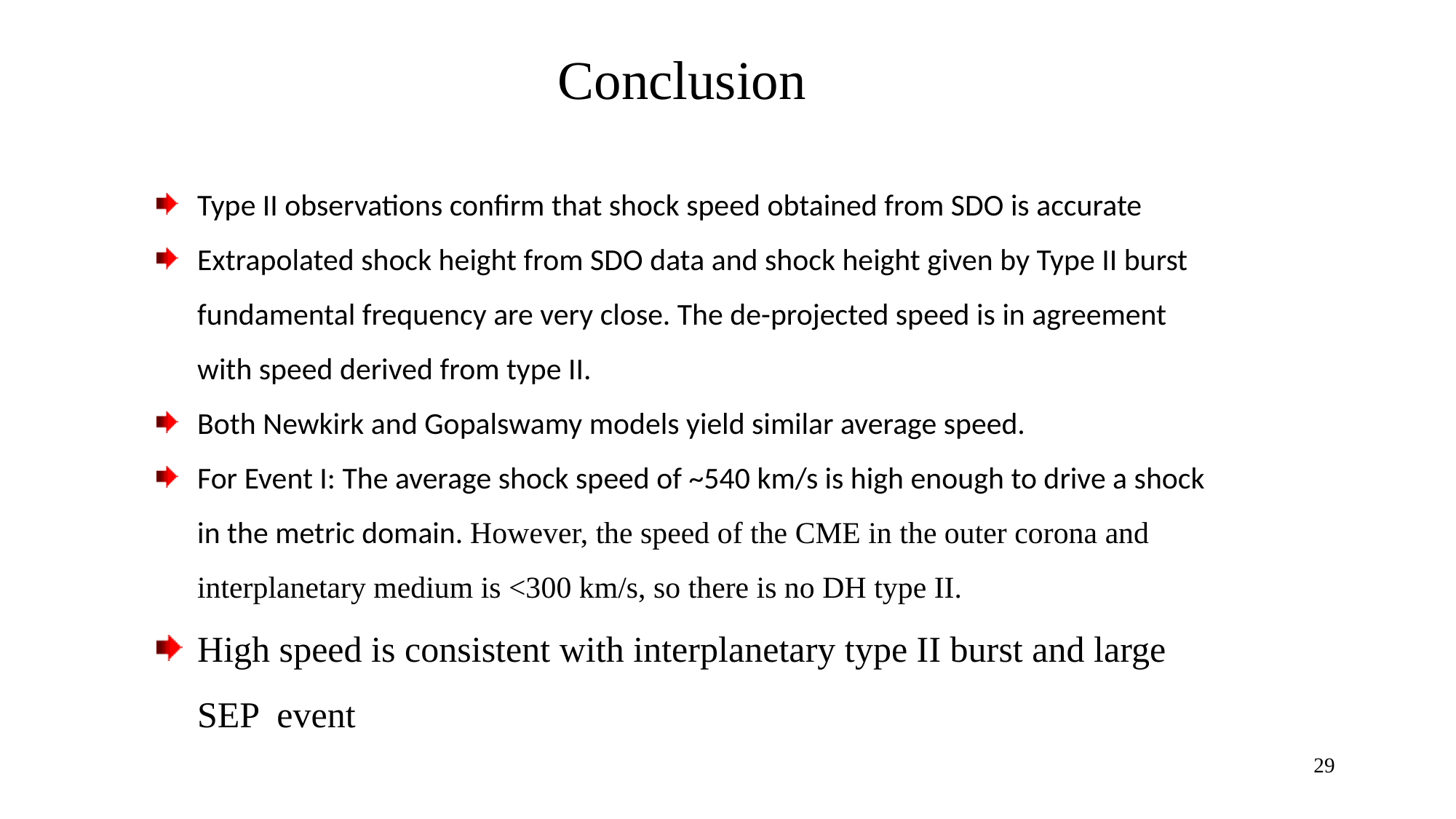

Conclusion

Type II observations confirm that shock speed obtained from SDO is accurate
Extrapolated shock height from SDO data and shock height given by Type II burst fundamental frequency are very close. The de-projected speed is in agreement with speed derived from type II.
Both Newkirk and Gopalswamy models yield similar average speed.
For Event I: The average shock speed of ~540 km/s is high enough to drive a shock in the metric domain. However, the speed of the CME in the outer corona and interplanetary medium is <300 km/s, so there is no DH type II.
High speed is consistent with interplanetary type II burst and large SEP  event

29